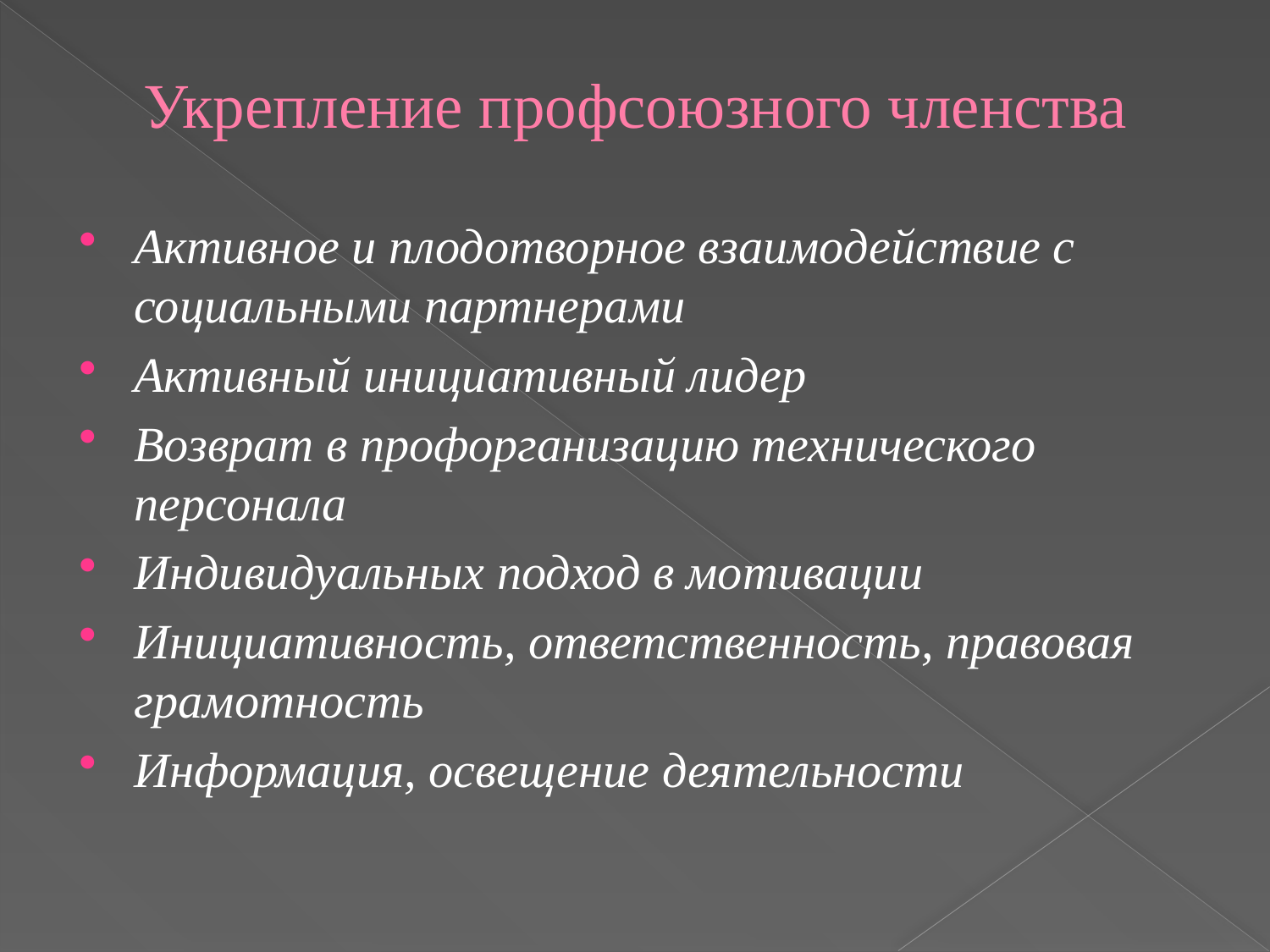

# Укрепление профсоюзного членства
Активное и плодотворное взаимодействие с социальными партнерами
Активный инициативный лидер
Возврат в профорганизацию технического персонала
Индивидуальных подход в мотивации
Инициативность, ответственность, правовая грамотность
Информация, освещение деятельности